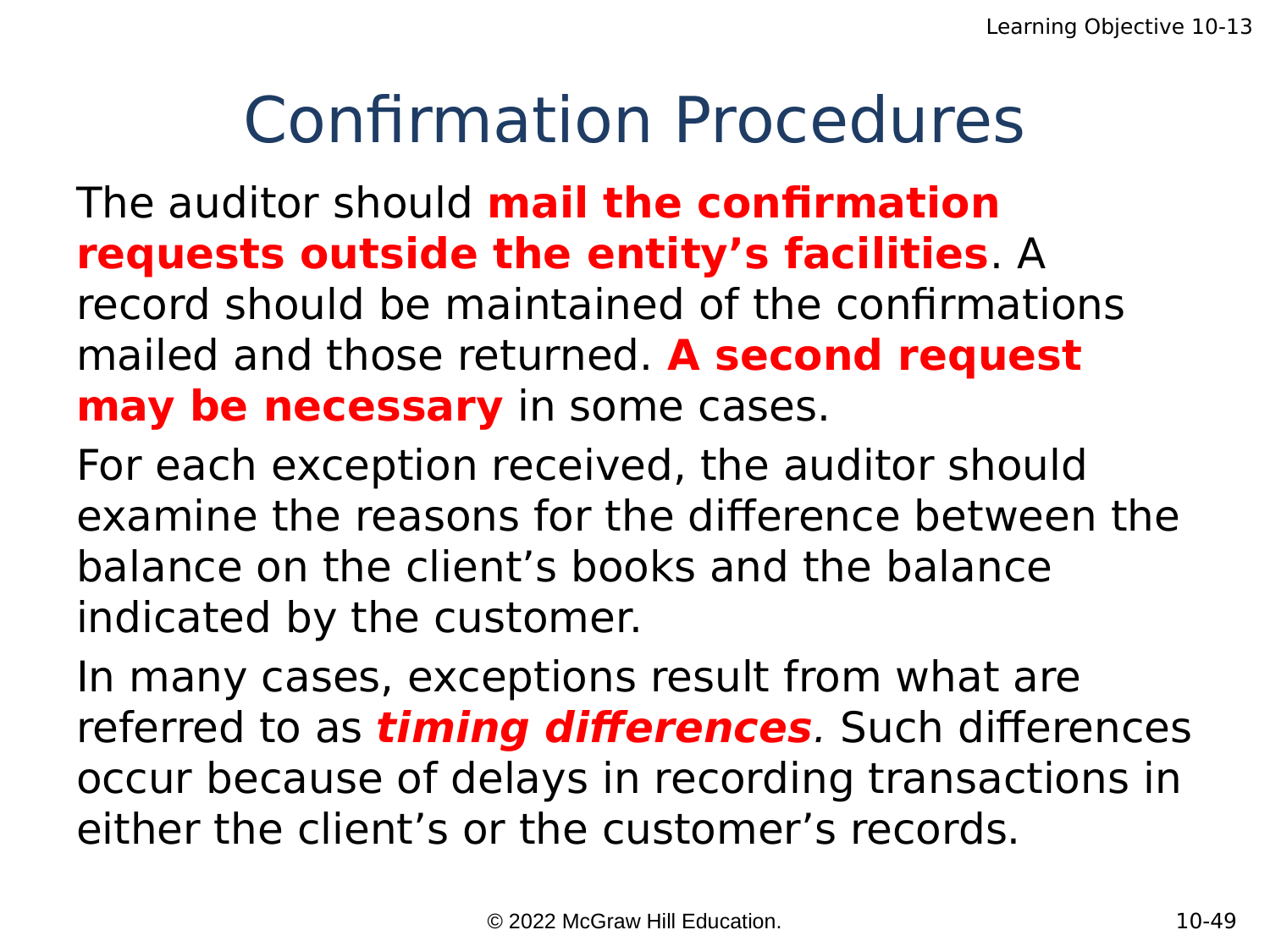

Learning Objective 10-13
# Confirmation Procedures
The auditor should mail the confirmation requests outside the entity’s facilities. A record should be maintained of the confirmations mailed and those returned. A second request may be necessary in some cases.
For each exception received, the auditor should examine the reasons for the difference between the balance on the client’s books and the balance indicated by the customer.
In many cases, exceptions result from what are referred to as timing differences. Such differences occur because of delays in recording transactions in either the client’s or the customer’s records.